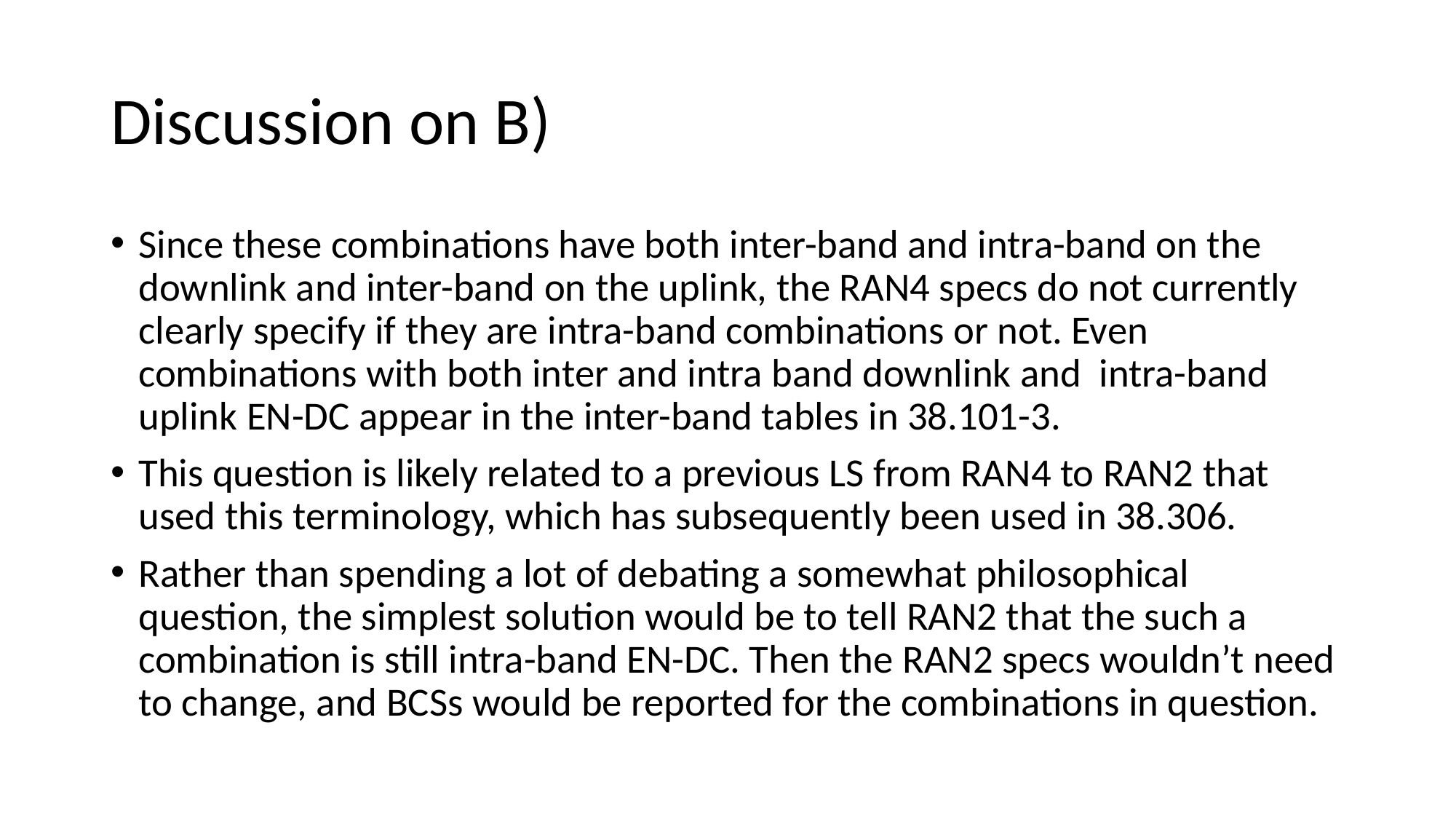

# Discussion on B)
Since these combinations have both inter-band and intra-band on the downlink and inter-band on the uplink, the RAN4 specs do not currently clearly specify if they are intra-band combinations or not. Even combinations with both inter and intra band downlink and  intra-band uplink EN-DC appear in the inter-band tables in 38.101-3.
This question is likely related to a previous LS from RAN4 to RAN2 that used this terminology, which has subsequently been used in 38.306.
Rather than spending a lot of debating a somewhat philosophical question, the simplest solution would be to tell RAN2 that the such a combination is still intra-band EN-DC. Then the RAN2 specs wouldn’t need to change, and BCSs would be reported for the combinations in question.